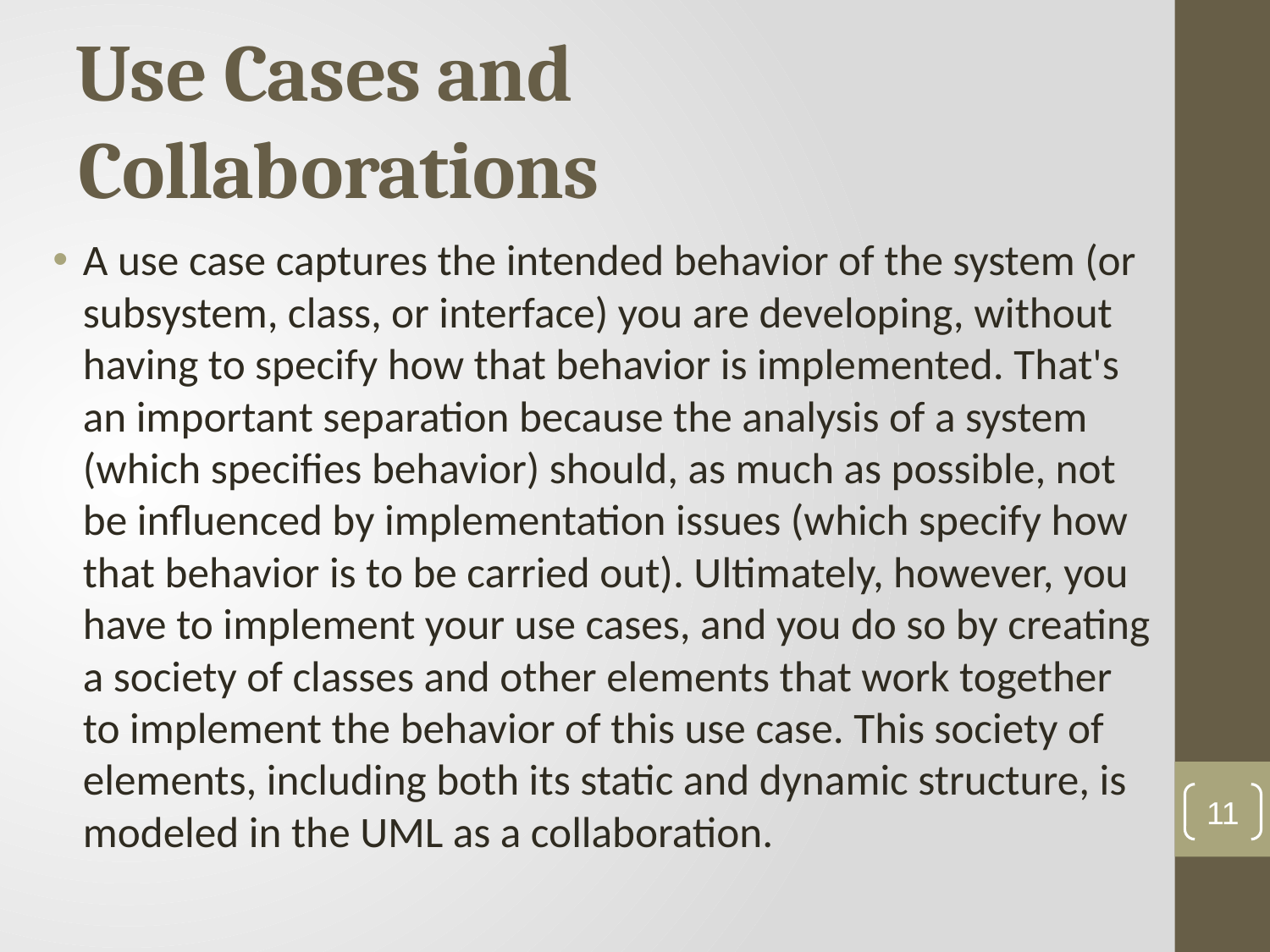

# Use Cases and Collaborations
A use case captures the intended behavior of the system (or subsystem, class, or interface) you are developing, without having to specify how that behavior is implemented. That's an important separation because the analysis of a system (which specifies behavior) should, as much as possible, not be influenced by implementation issues (which specify how that behavior is to be carried out). Ultimately, however, you have to implement your use cases, and you do so by creating a society of classes and other elements that work together to implement the behavior of this use case. This society of elements, including both its static and dynamic structure, is modeled in the UML as a collaboration.
11